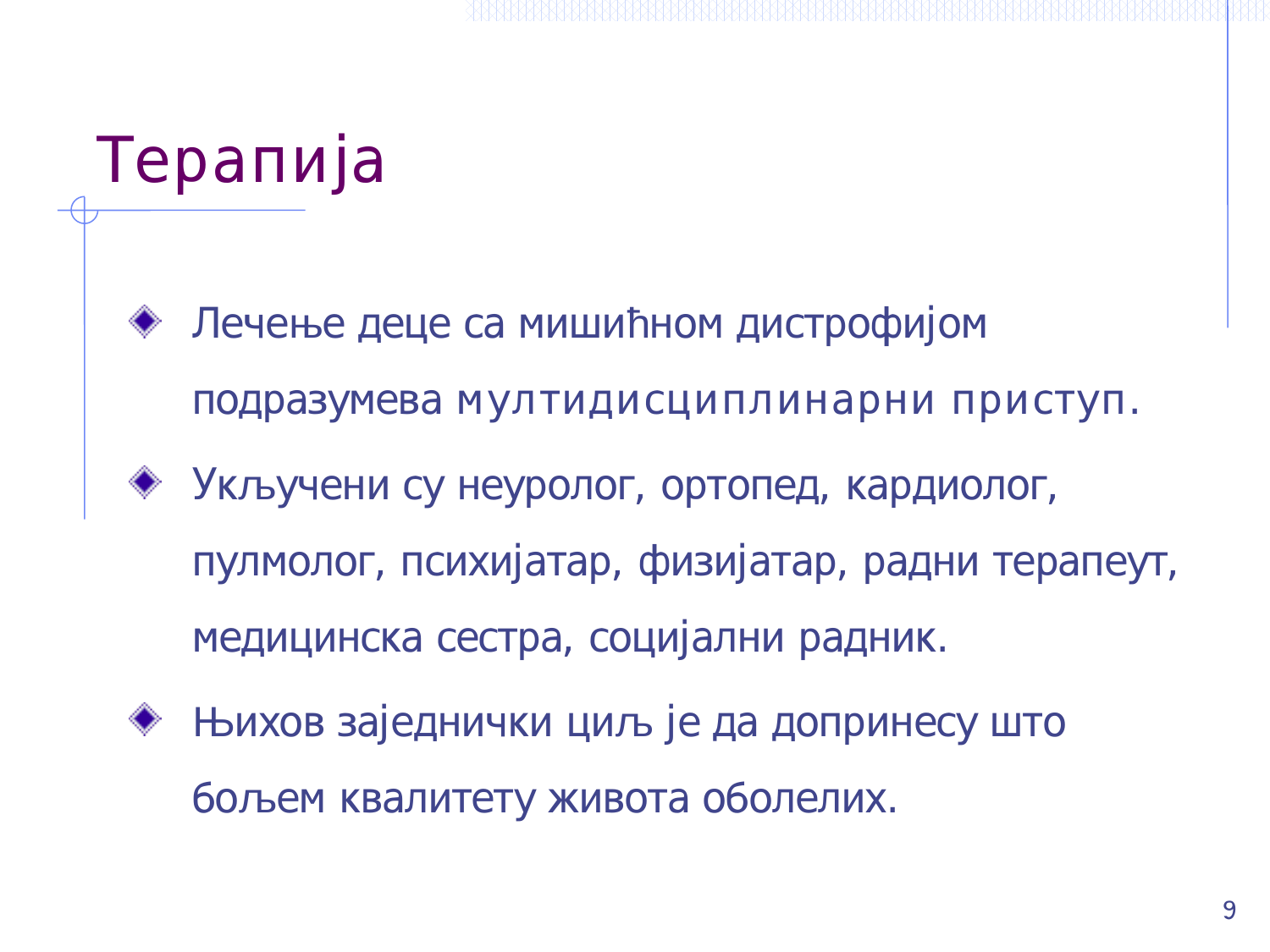

# Терапија
Лечење деце са мишићном дистрофијом подразумева мултидисциплинарни приступ.
Укључени су неуролог, ортопед, кардиолог, пулмолог, психијатар, физијатар, радни терапеут, медицинска сестра, социјални радник.
Њихов заједнички циљ је да допринесу што бољем квалитету живота оболелих.

9